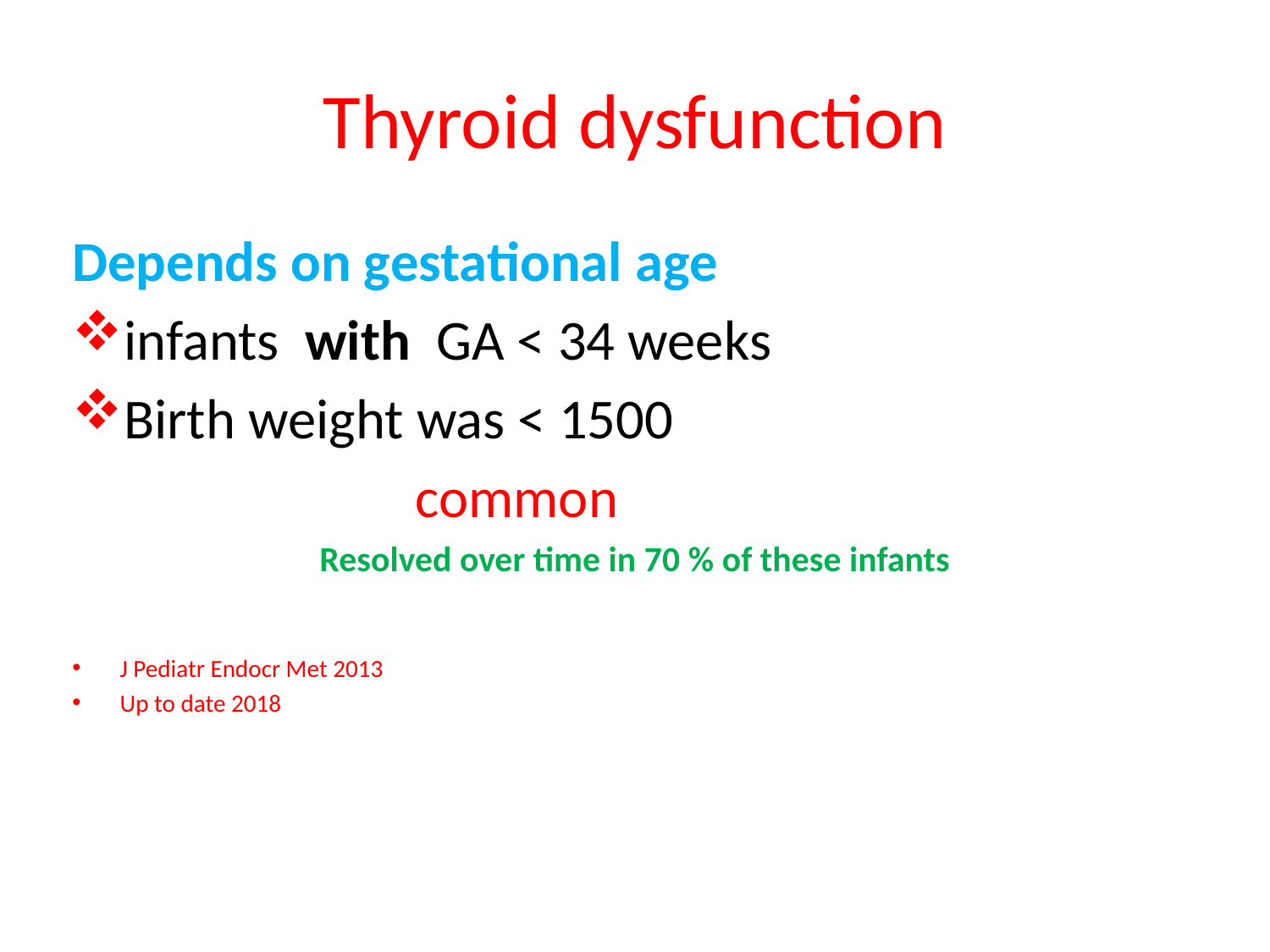

# Thyroid dysfunction
Depends on gestational age
infants  with  GA < 34 weeks
Birth weight was < 1500
                           common
 Resolved over time in 70 % of these infants

J Pediatr Endocr Met 2013
Up to date 2018